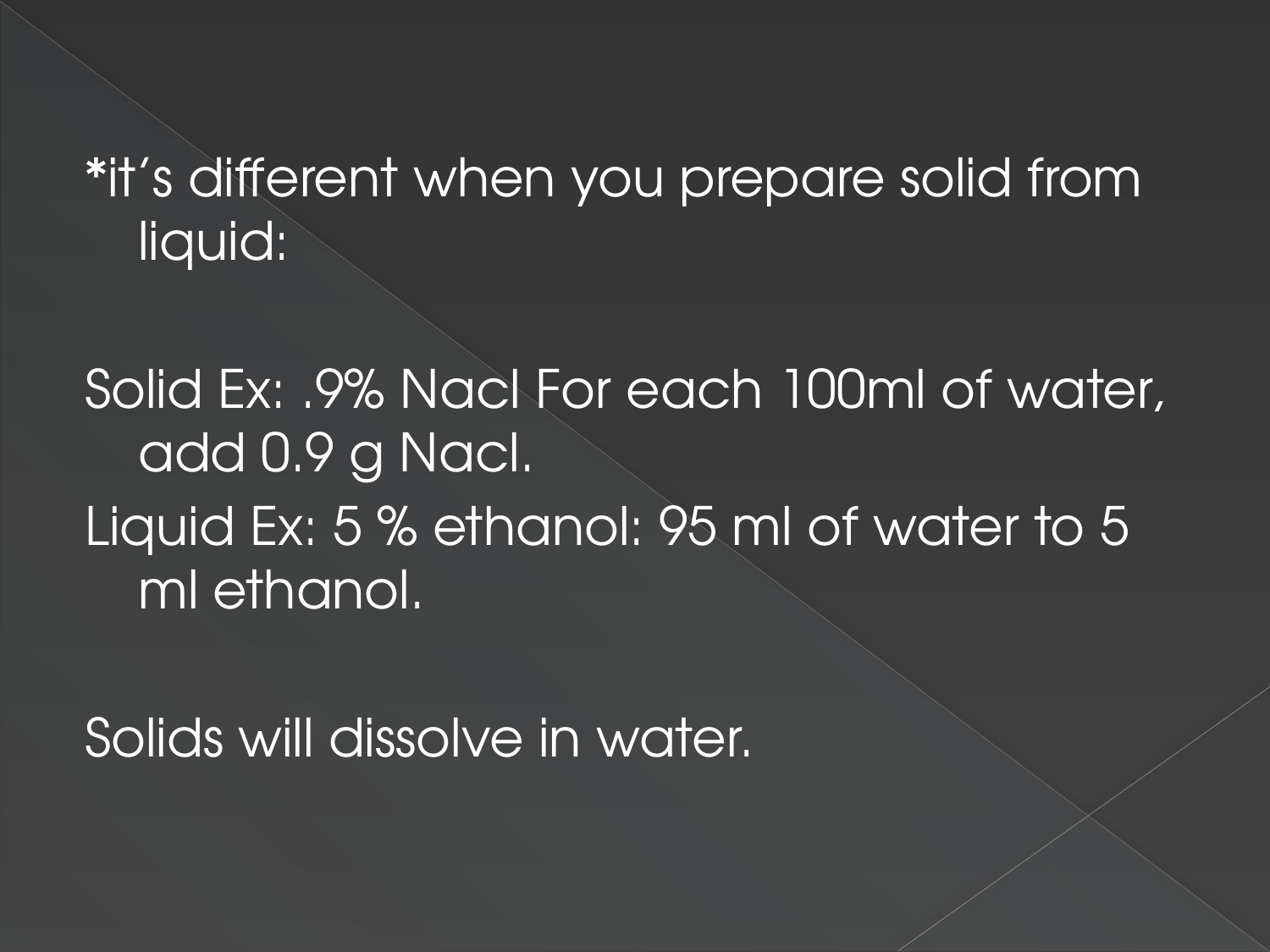

#
*it’s different when you prepare solid from liquid:

Solid Ex: .9% Nacl For each 100ml of water, add 0.9 g Nacl.
Liquid Ex: 5 % ethanol: 95 ml of water to 5 ml ethanol.

Solids will dissolve in water.